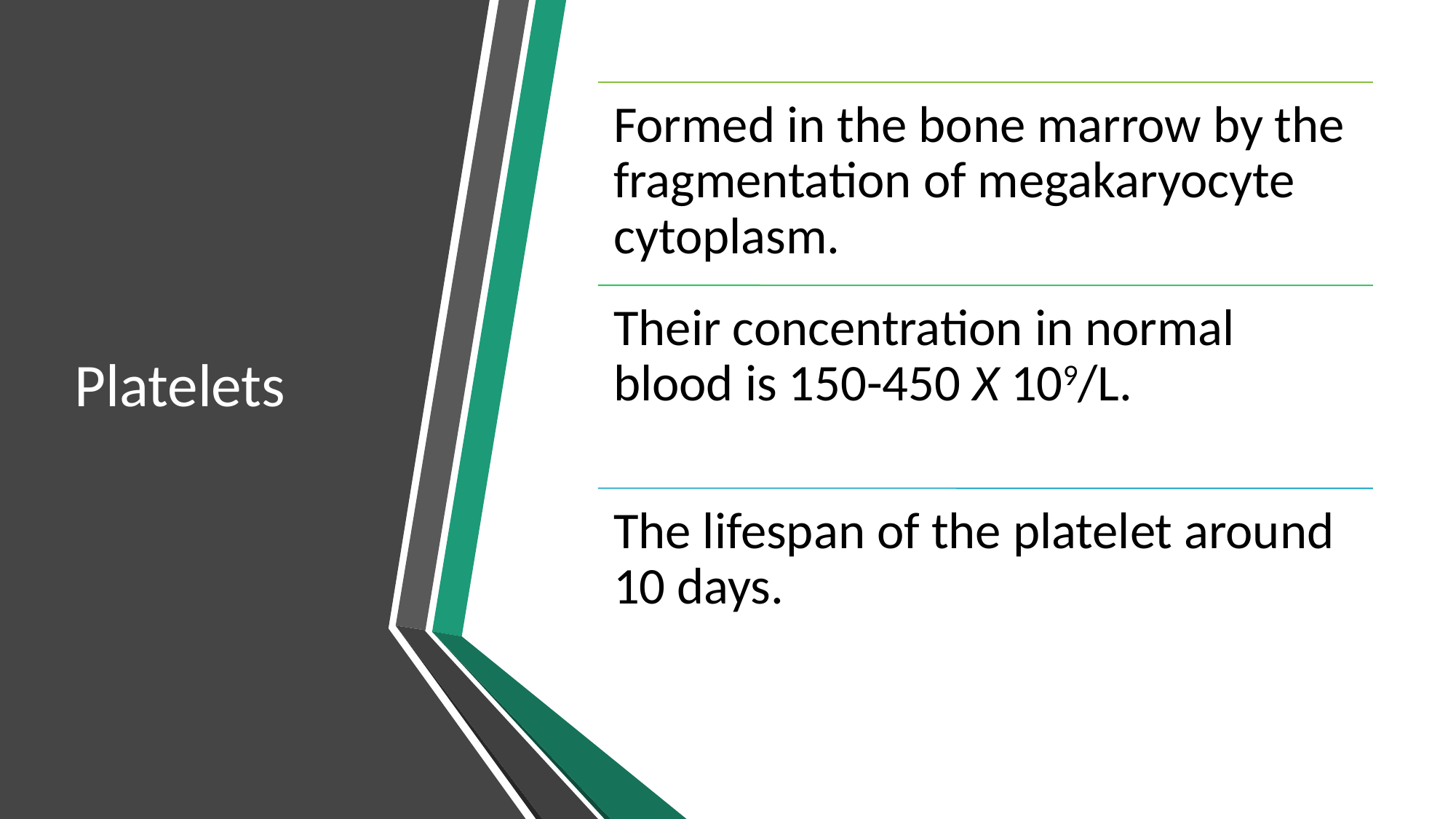

# Platelets
Formed in the bone marrow by the fragmentation of megakaryocyte cytoplasm.
Their concentration in normal blood is 150-450 X 109/L.
The lifespan of the platelet around 10 days.